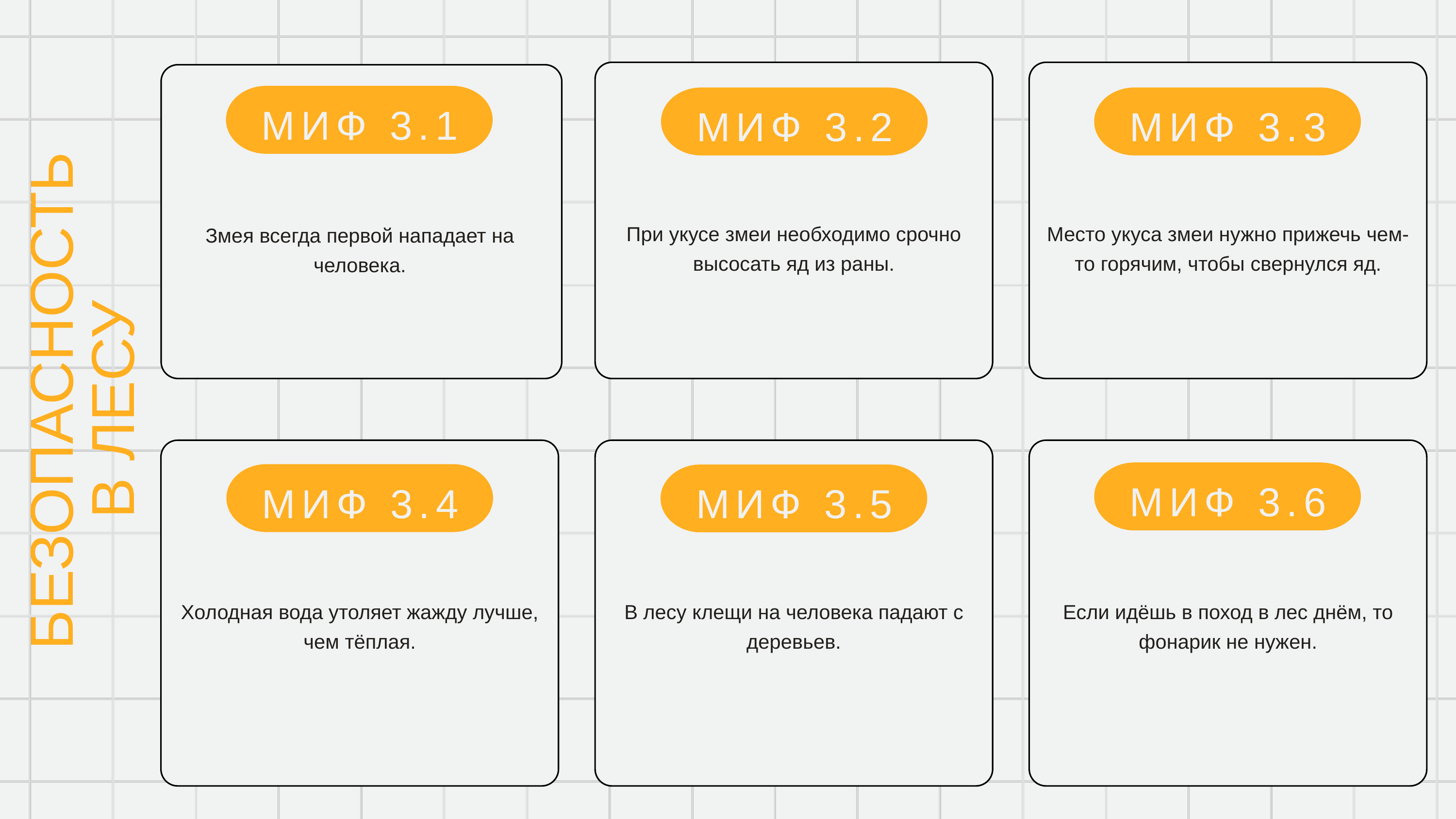

МИФ 3
МИФ 3.1

МИФ 3.2

МИФ 3.3

При укусе змеи необходимо срочно высосать яд из раны.
Место укуса змеи нужно прижечь чем-то горячим, чтобы свернулся яд.
Змея всегда первой нападает на человека.
 БЕЗОПАСНОСТЬ
В ЛЕСУ

МИФ 4
МИФ 5
МИФ 6
МИФ 3.6

МИФ 3.4

МИФ 3.5

Холодная вода утоляет жажду лучше, чем тёплая.
В лесу клещи на человека падают с деревьев.
Если идёшь в поход в лес днём, то фонарик не нужен.